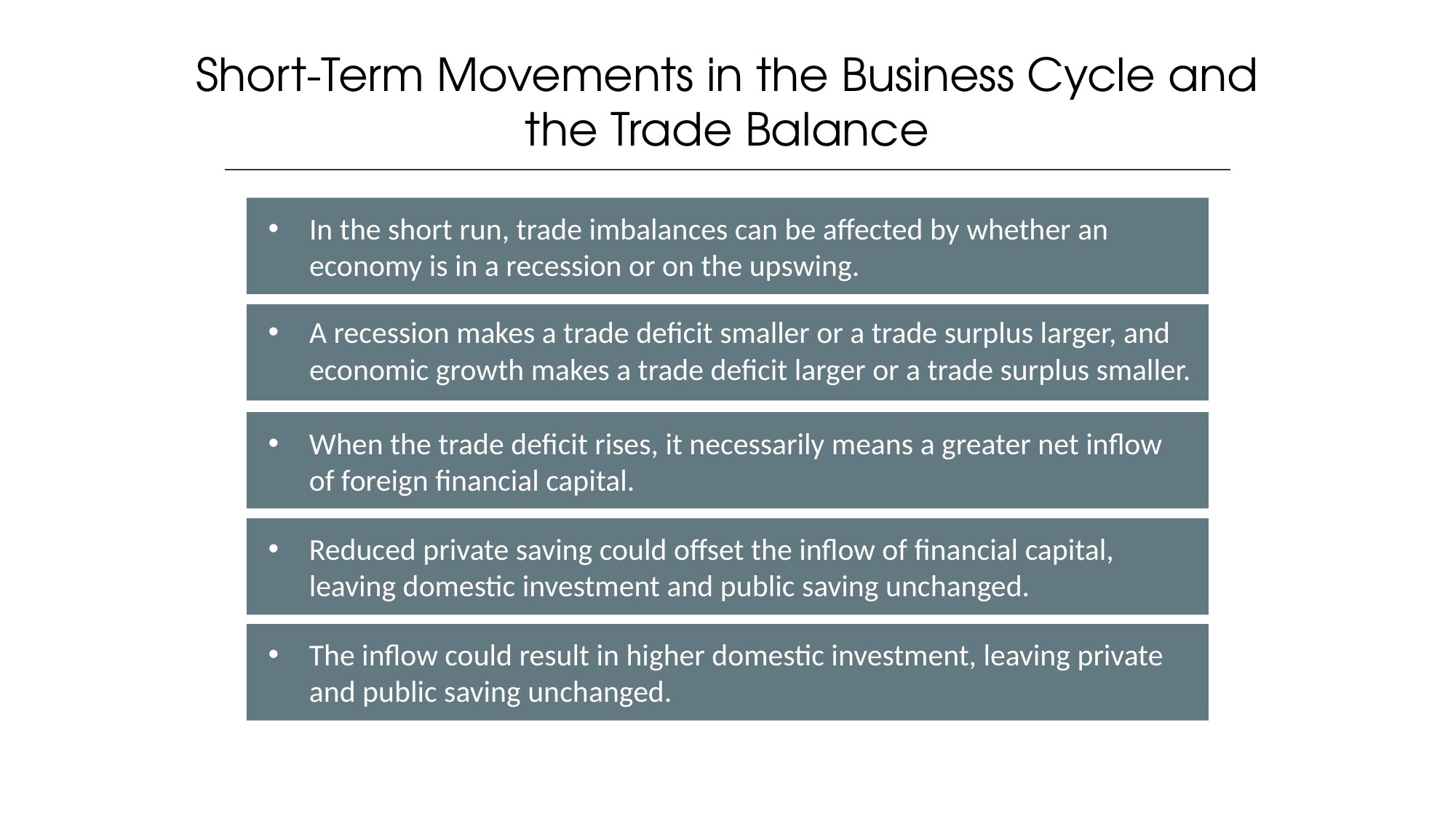

Short-Term Movements in the Business Cycle and the Trade Balance

In the short run, trade imbalances can be affected by whether an economy is in a recession or on the upswing.

A recession makes a trade deficit smaller or a trade surplus larger, and economic growth makes a trade deficit larger or a trade surplus smaller.

When the trade deficit rises, it necessarily means a greater net inflow of foreign financial capital.

Reduced private saving could offset the inflow of financial capital, leaving domestic investment and public saving unchanged.

The inflow could result in higher domestic investment, leaving private and public saving unchanged.